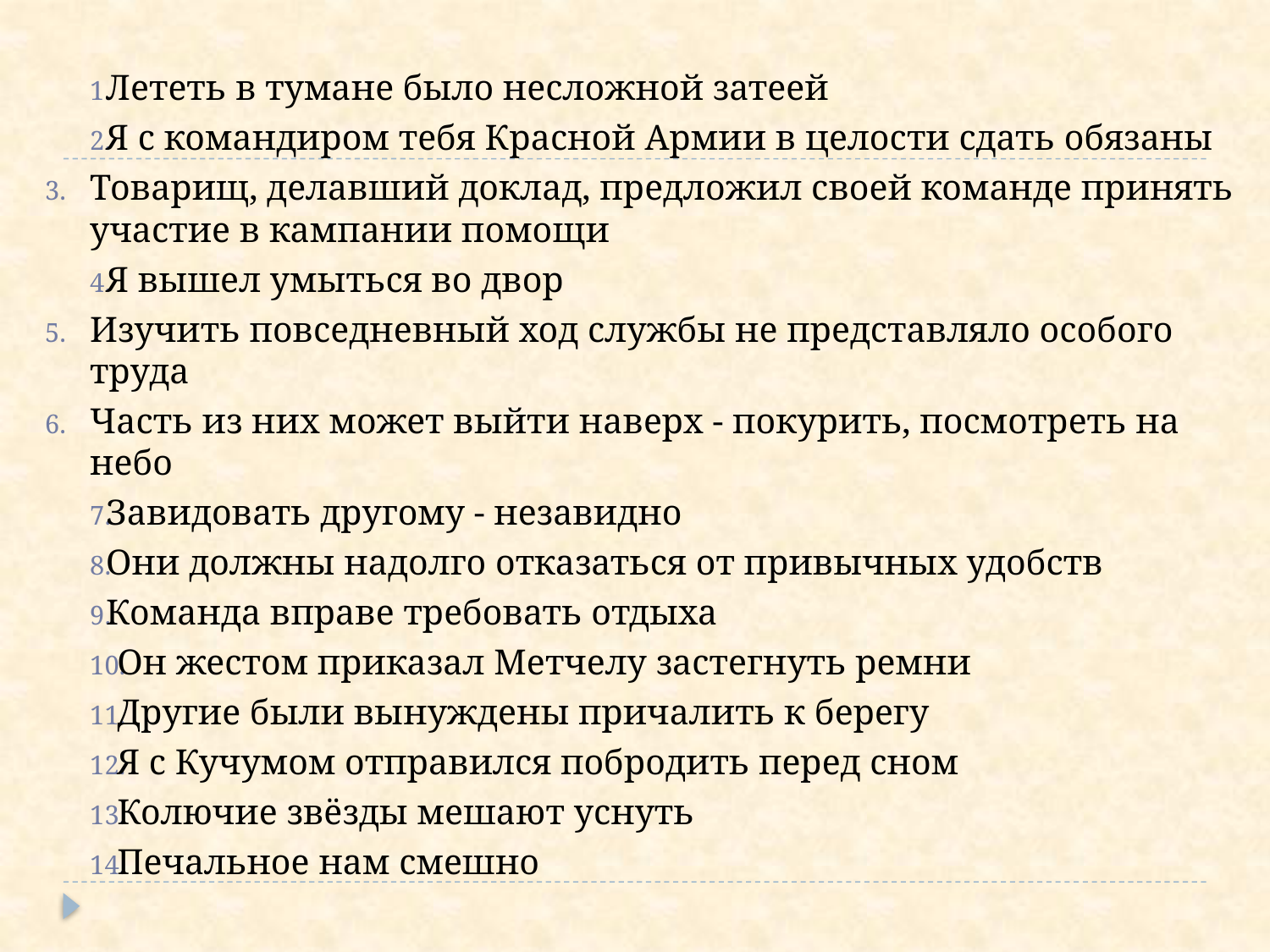

Лететь в тумане было несложной затеей
Я с командиром тебя Красной Армии в целости сдать обязаны
Товарищ, делавший доклад, предложил своей команде принять участие в кампании помощи
Я вышел умыться во двор
Изучить повседневный ход службы не представляло особого труда
Часть из них может выйти наверх - покурить, посмотреть на небо
Завидовать другому - незавидно
Они должны надолго отказаться от привычных удобств
Команда вправе требовать отдыха
Он жестом приказал Метчелу застегнуть ремни
Другие были вынуждены причалить к берегу
Я с Кучумом отправился побродить перед сном
Колючие звёзды мешают уснуть
Печальное нам смешно